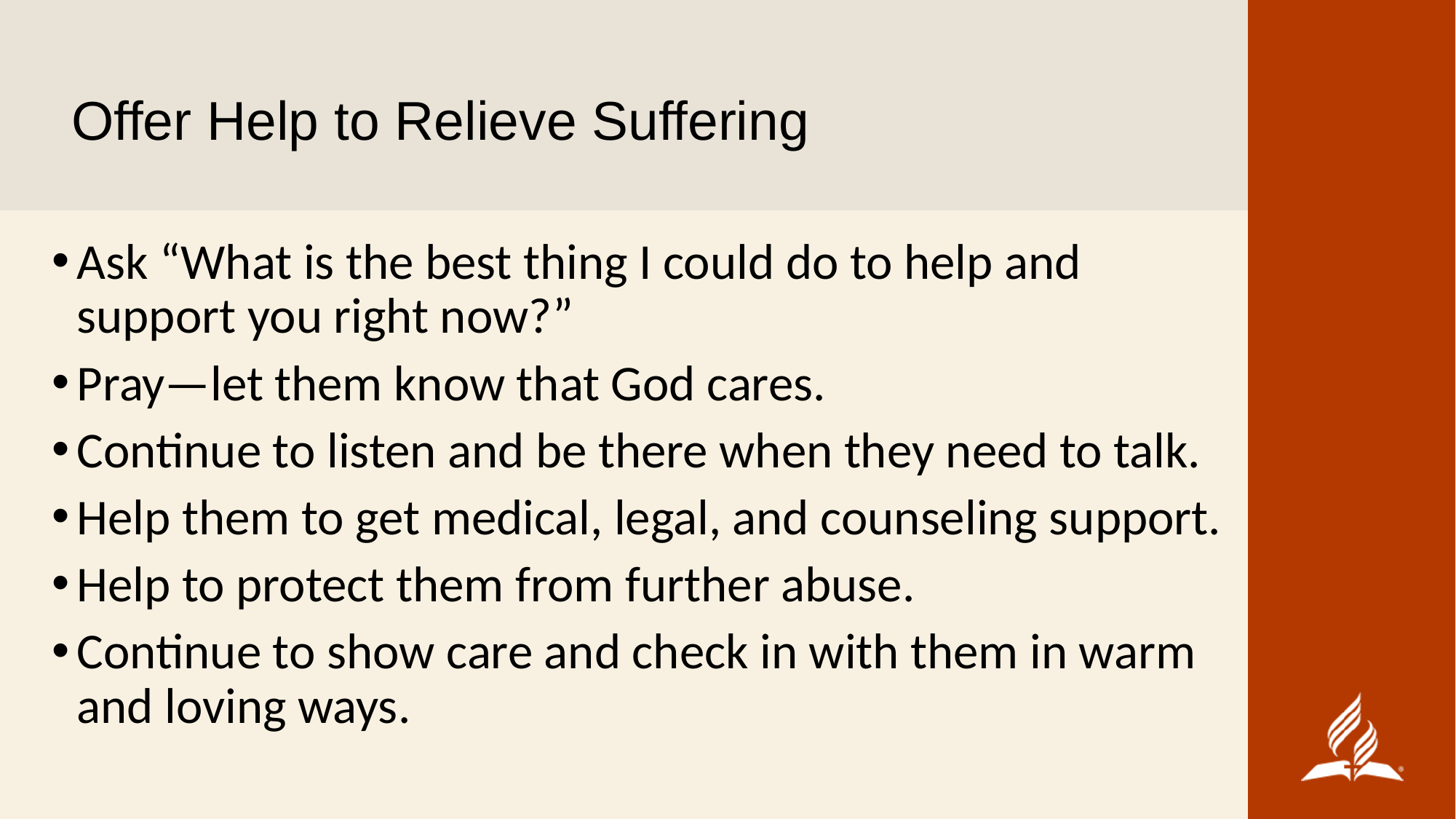

# Offer Help to Relieve Suffering
Ask “What is the best thing I could do to help and support you right now?”
Pray—let them know that God cares.
Continue to listen and be there when they need to talk.
Help them to get medical, legal, and counseling support.
Help to protect them from further abuse.
Continue to show care and check in with them in warm and loving ways.